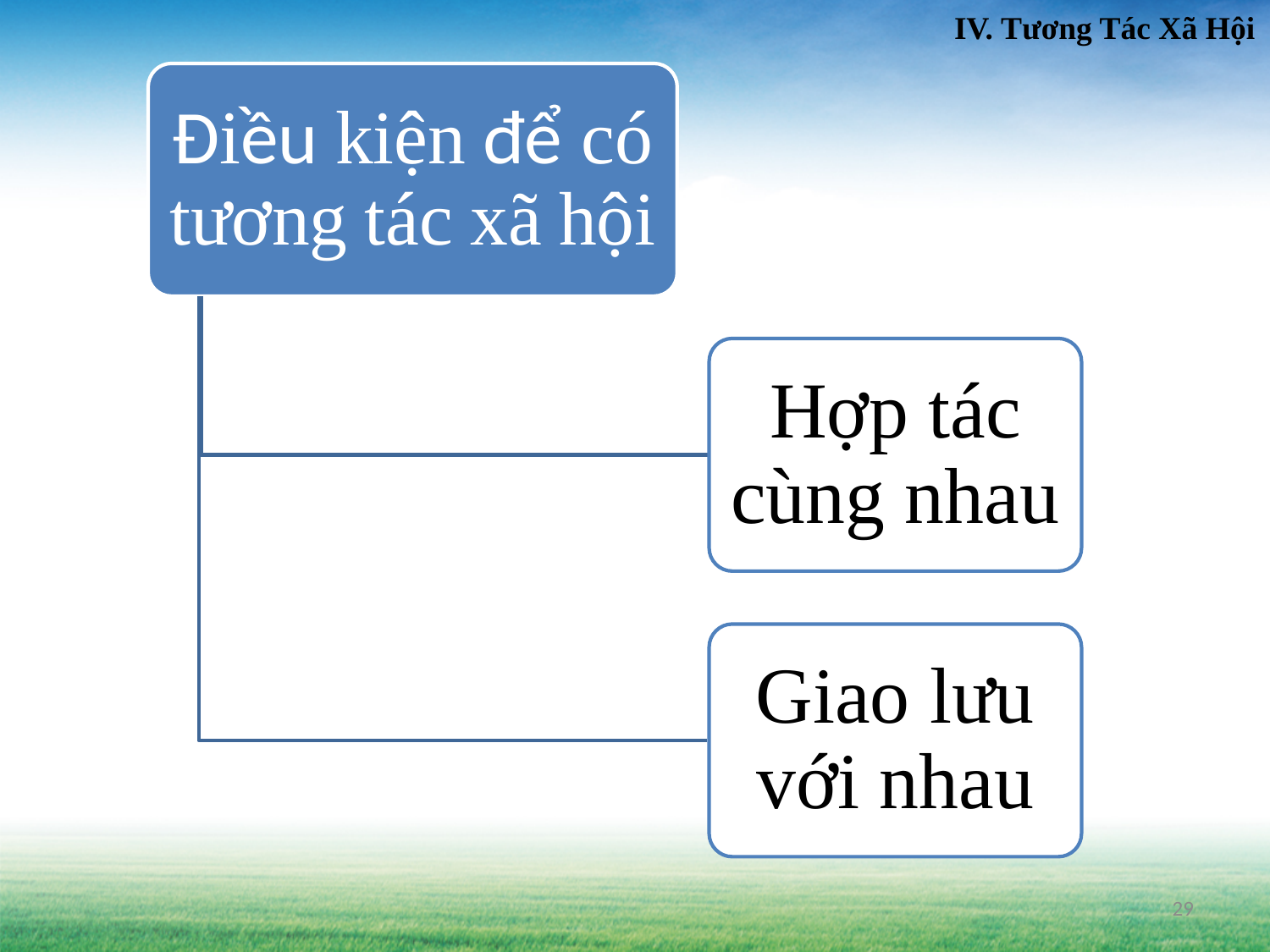

IV. Tương Tác Xã Hội
Điều kiện để có tương tác xã hội

Hợp tác cùng nhau
Giao lưu với nhau
29